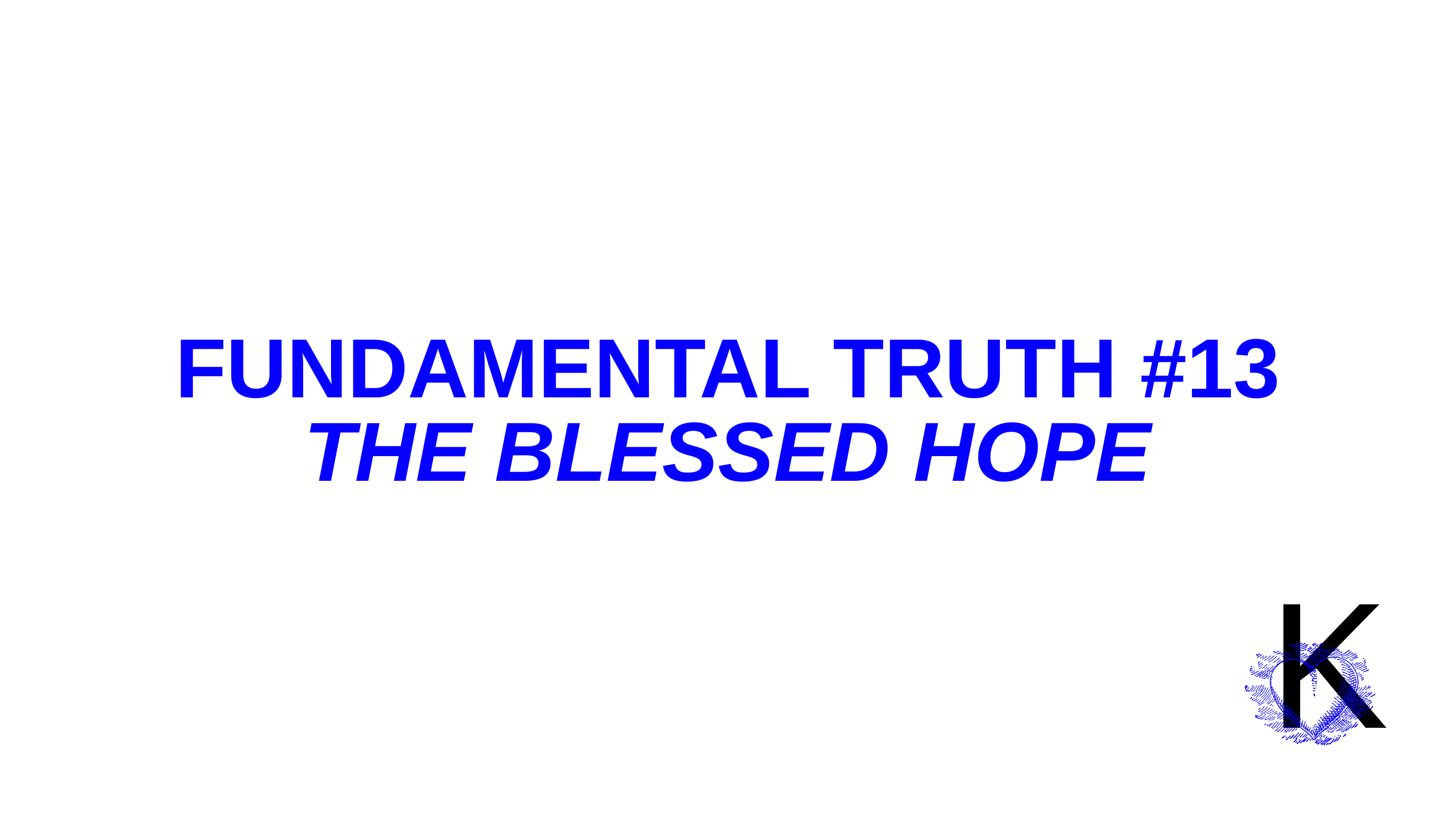

FUNDAMENTAL TRUTH #13
THE BLESSED HOPE
K